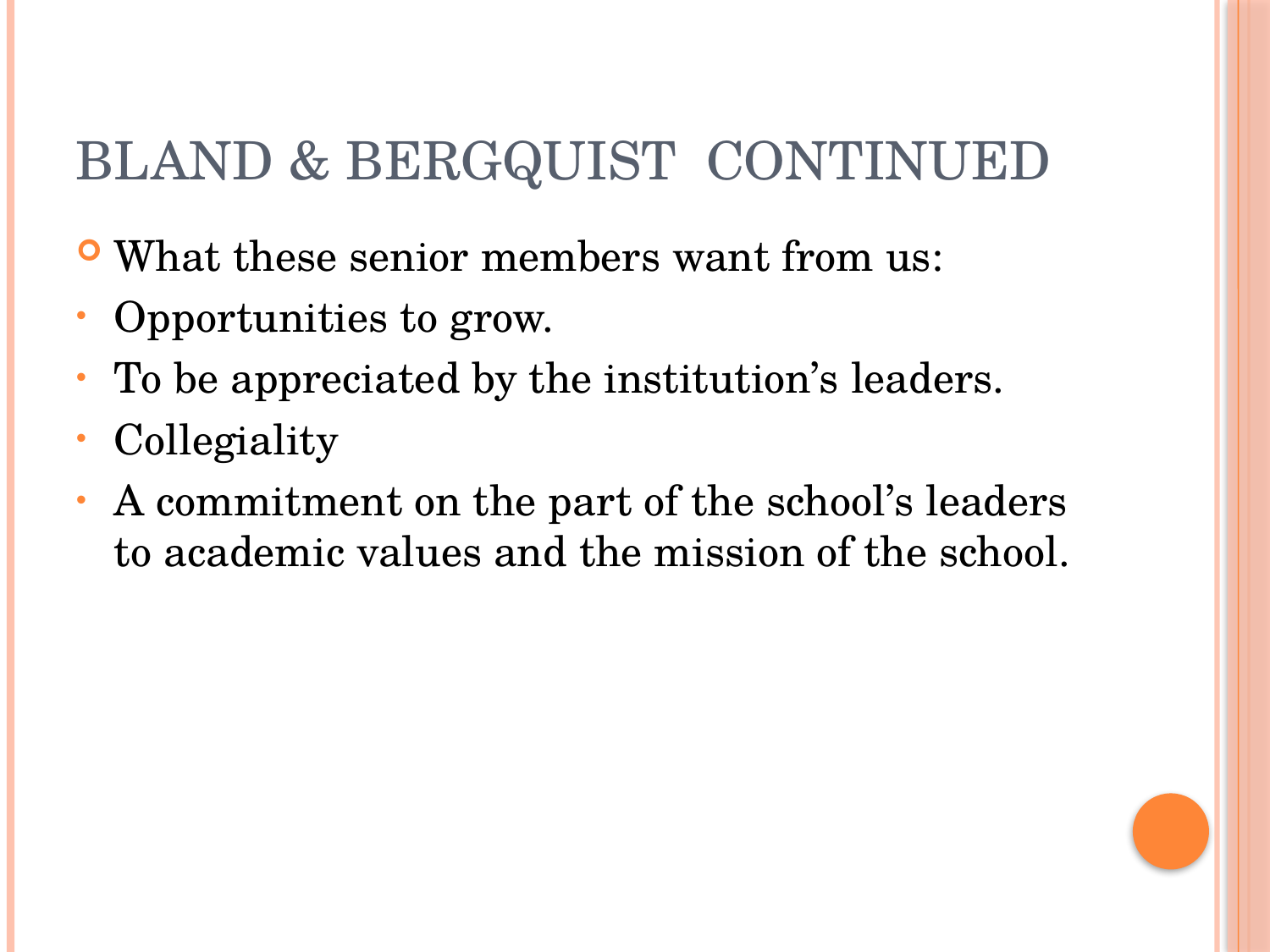

# Bland & bergquist  continued
What these senior members want from us:
Opportunities to grow.
To be appreciated by the institution’s leaders.
Collegiality
A commitment on the part of the school’s leaders to academic values and the mission of the school.